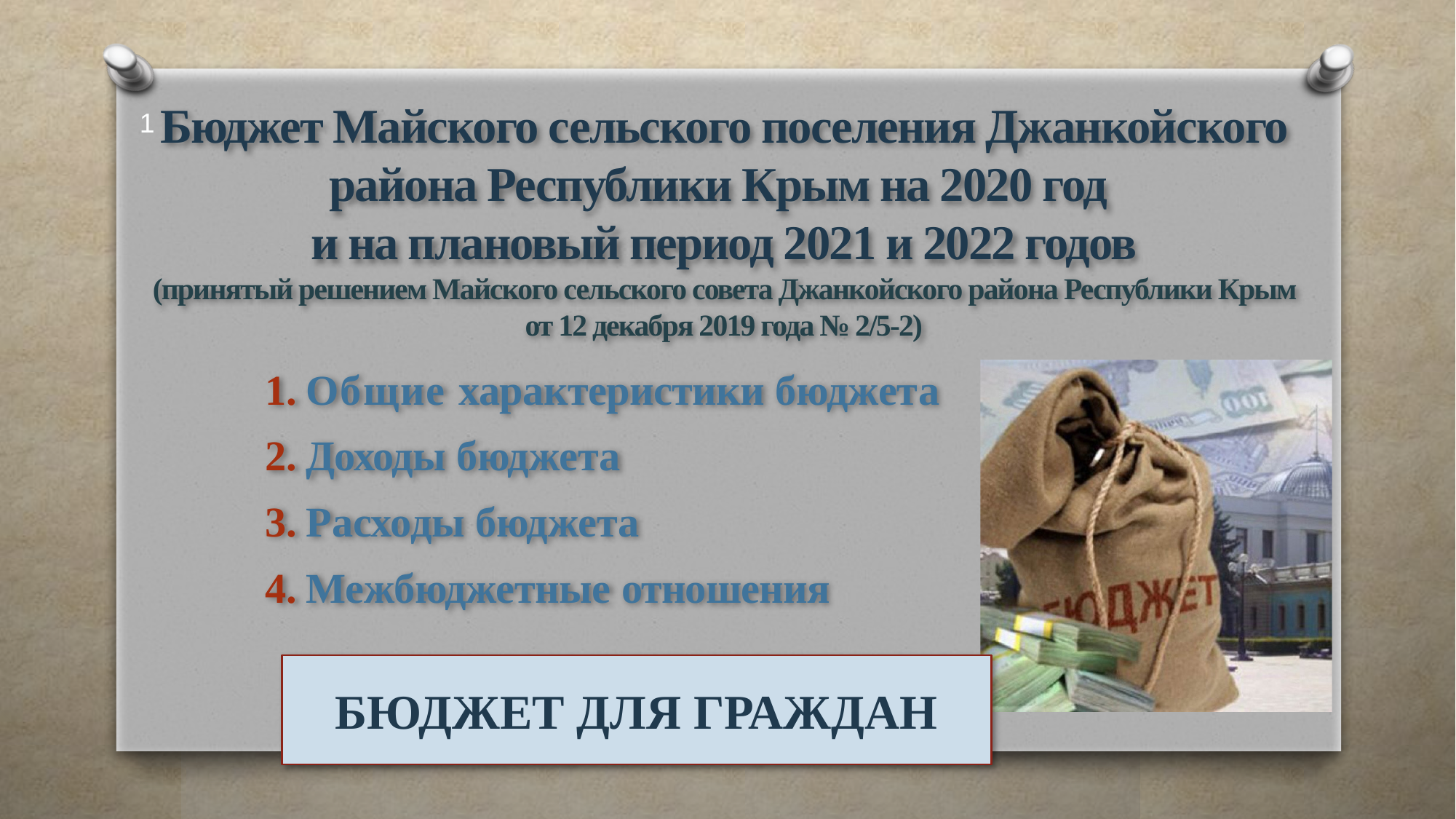

# Бюджет Майского сельского поселения Джанкойского района Республики Крым на 2020 год и на плановый период 2021 и 2022 годов (принятый решением Майского сельского совета Джанкойского района Республики Крым от 12 декабря 2019 года № 2/5-2)
1
Общие характеристики бюджета
Доходы бюджета
Расходы бюджета
Межбюджетные отношения

БЮДЖЕТ ДЛЯ ГРАЖДАН